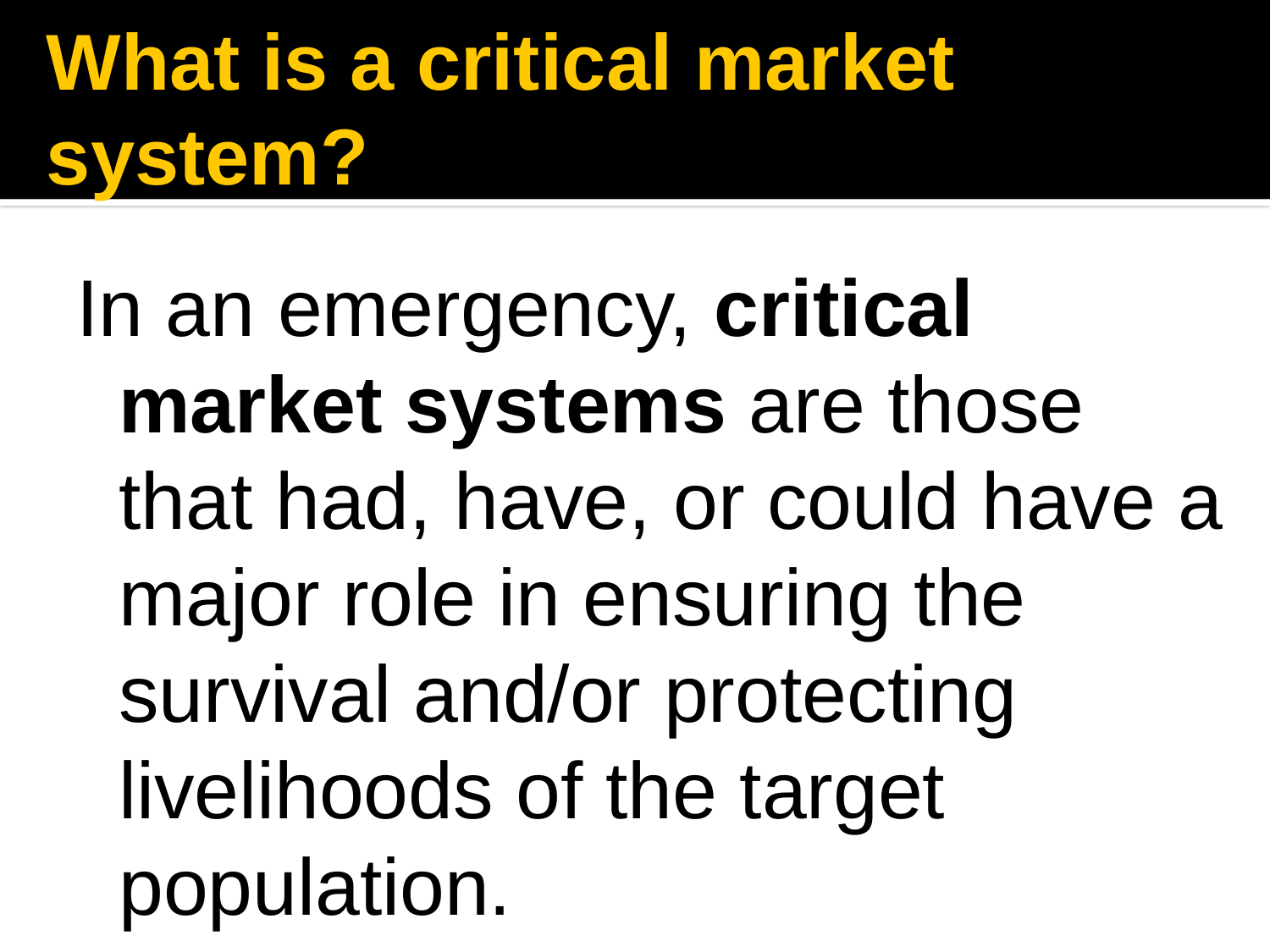

# What is a critical market system?
In an emergency, critical market systems are those that had, have, or could have a major role in ensuring the survival and/or protecting livelihoods of the target population.